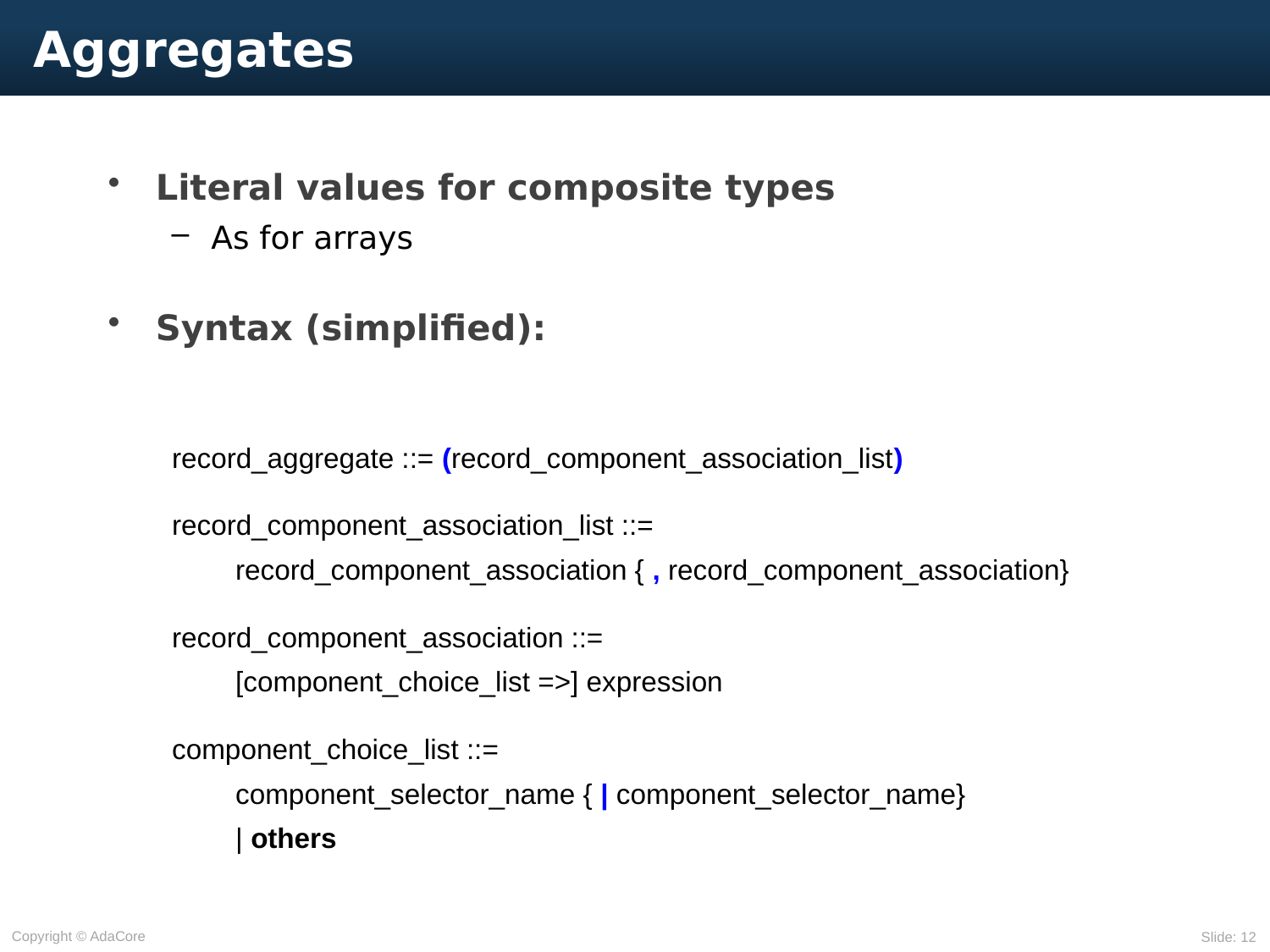

# Aggregates
Literal values for composite types
As for arrays
Syntax (simplified):
record_aggregate ::= (record_component_association_list)

record_component_association_list ::=
	record_component_association { , record_component_association}

record_component_association ::=
	[component_choice_list =>] expression

component_choice_list ::=
	component_selector_name { | component_selector_name}
	| others